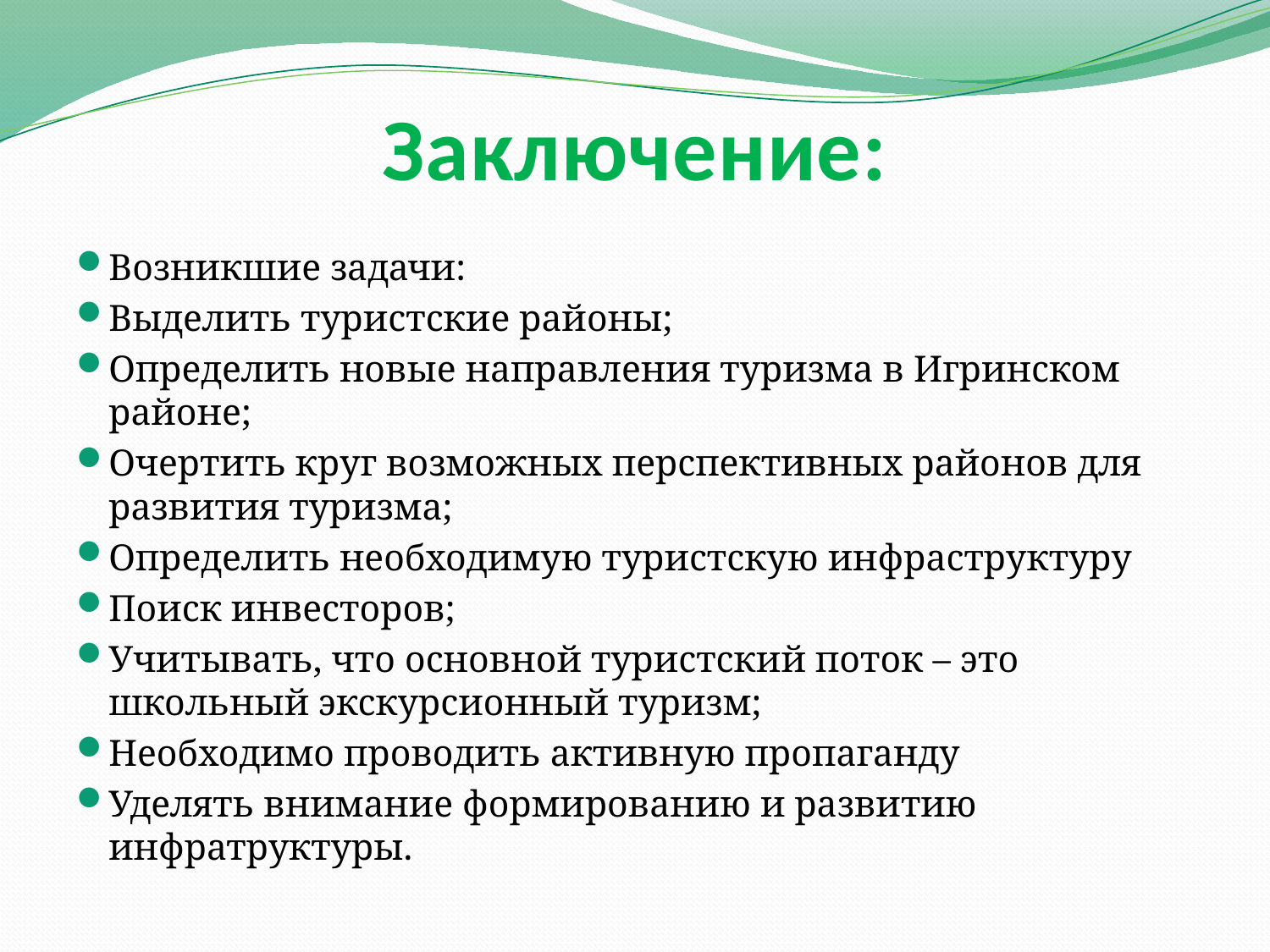

# Заключение:
Возникшие задачи:
Выделить туристские районы;
Определить новые направления туризма в Игринском районе;
Очертить круг возможных перспективных районов для развития туризма;
Определить необходимую туристскую инфраструктуру
Поиск инвесторов;
Учитывать, что основной туристский поток – это школьный экскурсионный туризм;
Необходимо проводить активную пропаганду
Уделять внимание формированию и развитию инфратруктуры.